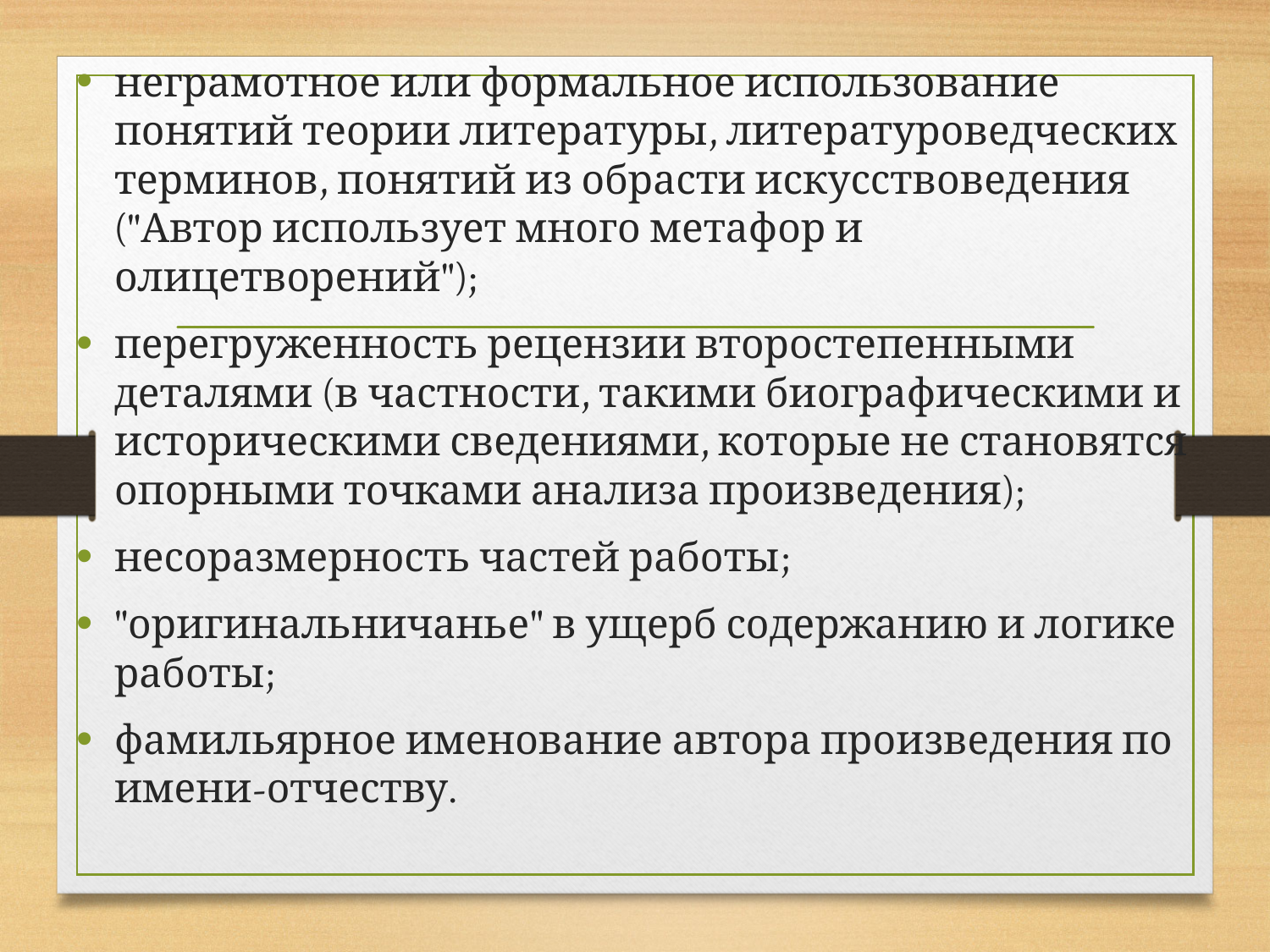

неграмотное или формальное использование понятий теории литературы, литературоведческих терминов, понятий из обрасти искусствоведения ("Автор использует много метафор и олицетворений");
перегруженность рецензии второстепенными деталями (в частности, такими биографическими и историческими сведениями, которые не становятся опорными точками анализа произведения);
несоразмерность частей работы;
"оригинальничанье" в ущерб содержанию и логике работы;
фамильярное именование автора произведения по имени-отчеству.